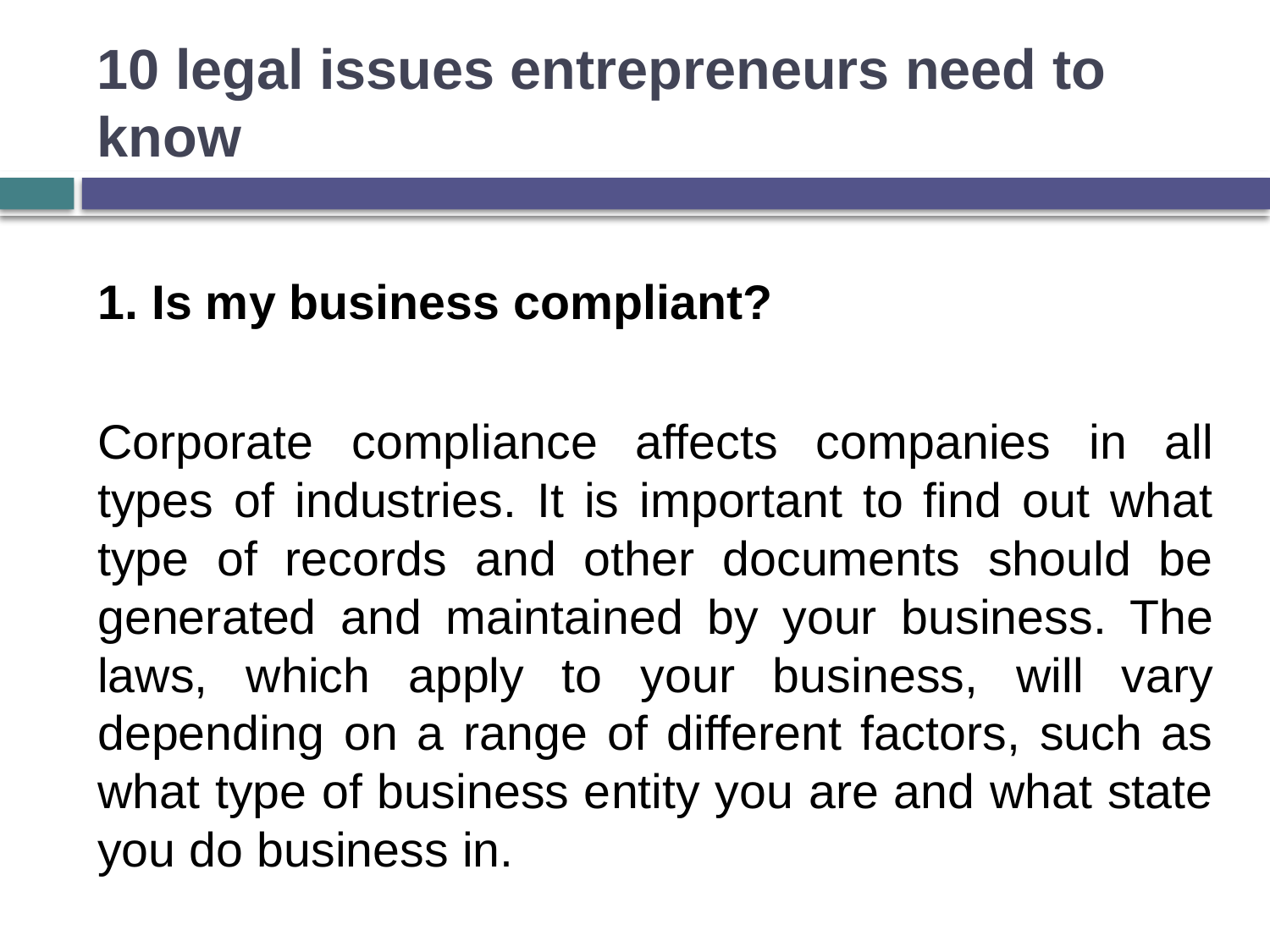

# 10 legal issues entrepreneurs need to know
1. Is my business compliant?

Corporate compliance affects companies in all types of industries. It is important to find out what type of records and other documents should be generated and maintained by your business. The laws, which apply to your business, will vary depending on a range of different factors, such as what type of business entity you are and what state you do business in.